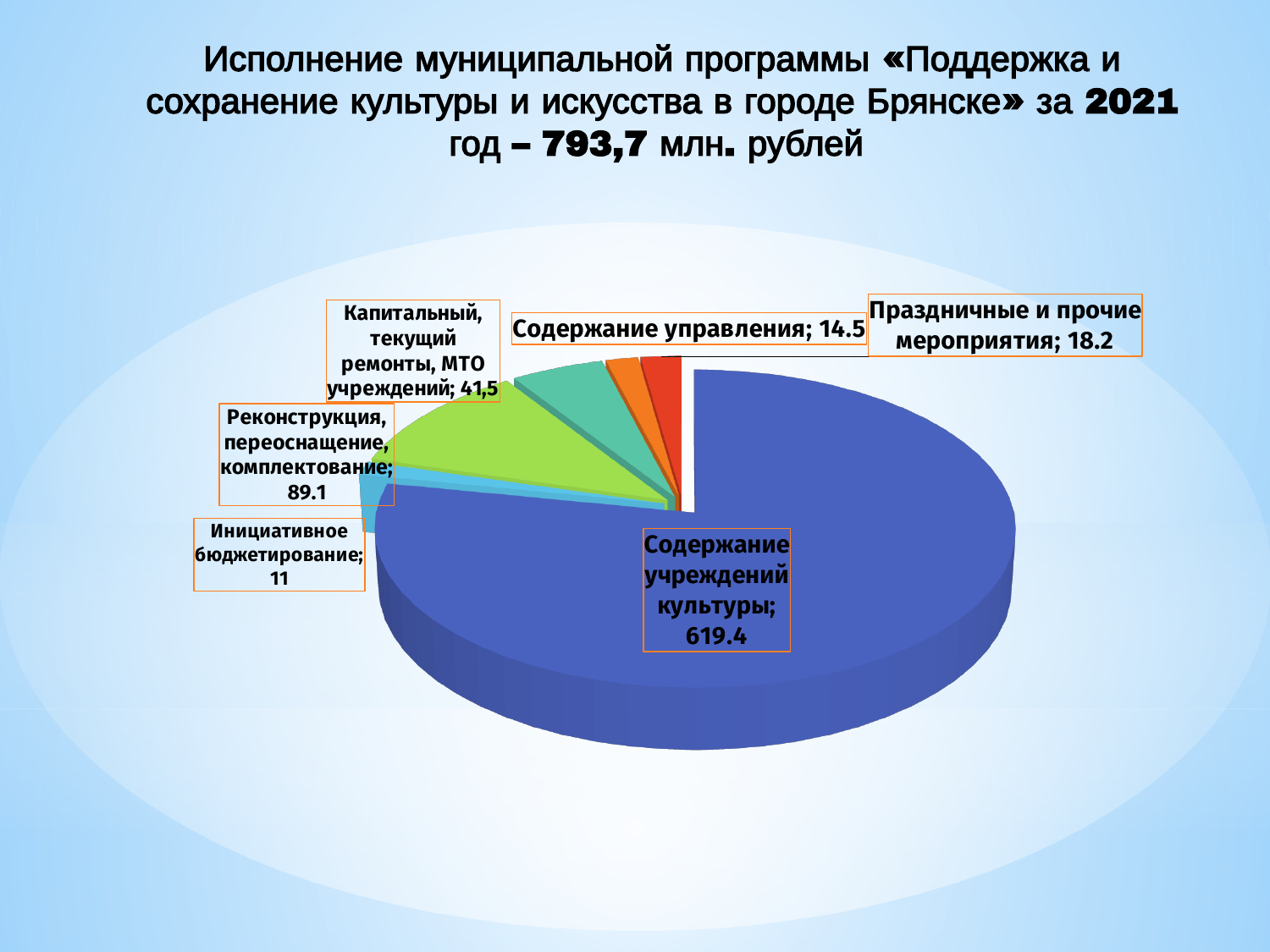

Исполнение муниципальной программы «Поддержка и сохранение культуры и искусства в городе Брянске» за 2021 год – 793,7 млн. рублей

[unsupported chart]